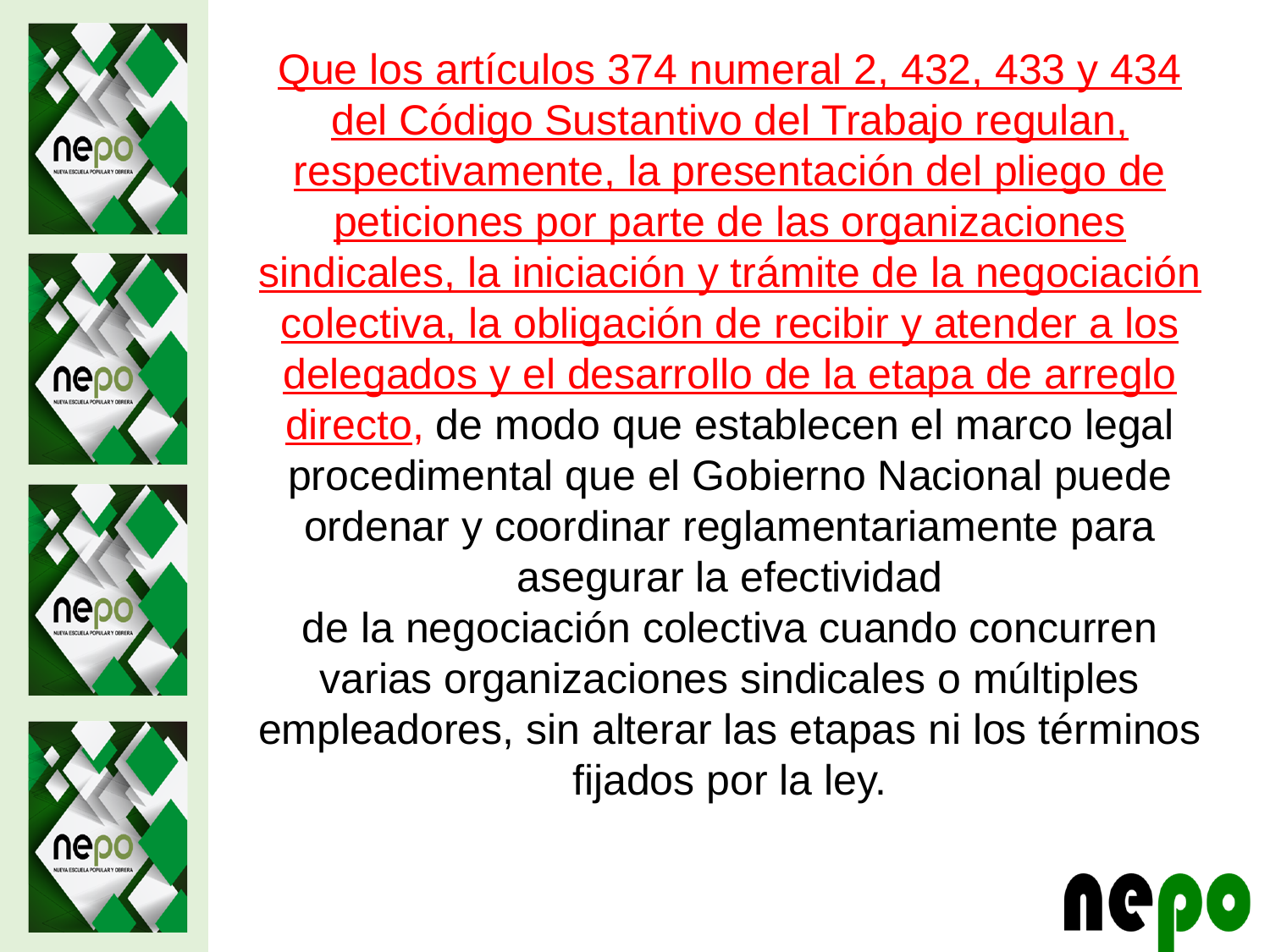

Que los artículos 374 numeral 2, 432, 433 y 434 del Código Sustantivo del Trabajo regulan, respectivamente, la presentación del pliego de peticiones por parte de las organizaciones sindicales, la iniciación y trámite de la negociación colectiva, la obligación de recibir y atender a los delegados y el desarrollo de la etapa de arreglo directo, de modo que establecen el marco legal procedimental que el Gobierno Nacional puede ordenar y coordinar reglamentariamente para asegurar la efectividad
de la negociación colectiva cuando concurren varias organizaciones sindicales o múltiples empleadores, sin alterar las etapas ni los términos fijados por la ley.